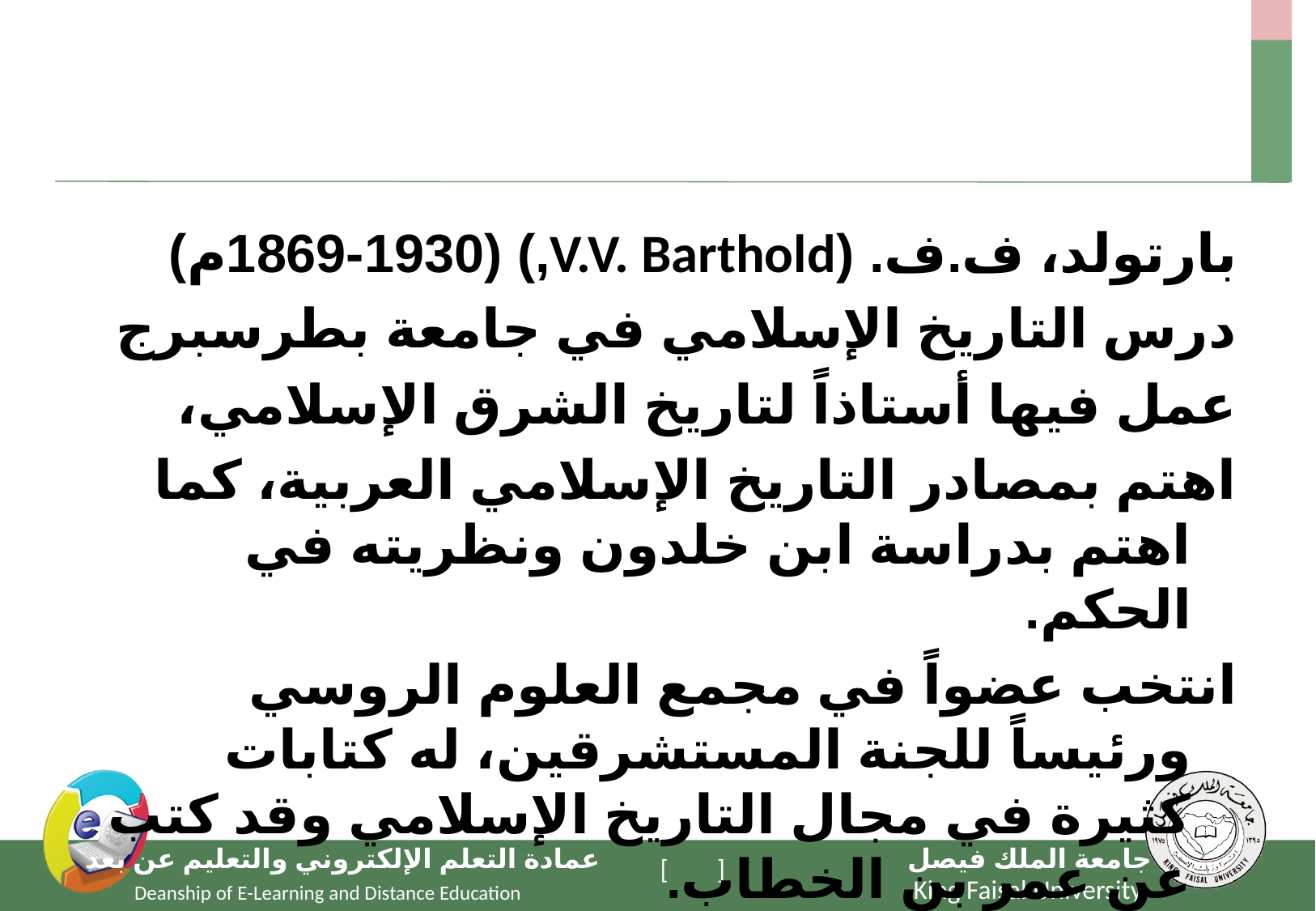

#
بارتولد، ف.ف. (V.V. Barthold,) (1869-1930م)
درس التاريخ الإسلامي في جامعة بطرسبرج
عمل فيها أستاذاً لتاريخ الشرق الإسلامي،
اهتم بمصادر التاريخ الإسلامي العربية، كما اهتم بدراسة ابن خلدون ونظريته في الحكم.
انتخب عضواً في مجمع العلوم الروسي ورئيساً للجنة المستشرقين، له كتابات كثيرة في مجال التاريخ الإسلامي وقد كتب عن عمر بن الخطاب.